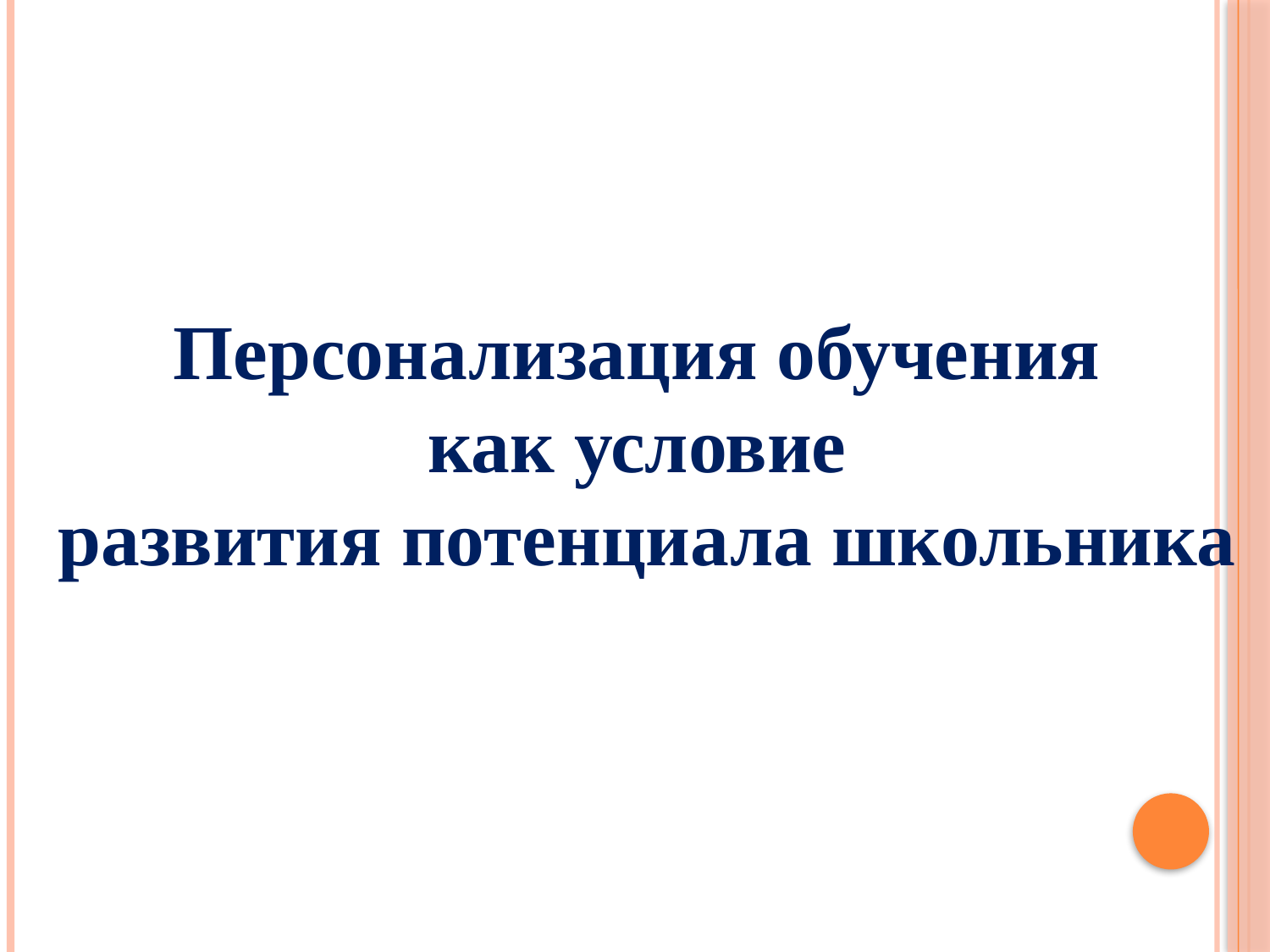

Персонализация обучения
как условие
развития потенциала школьника